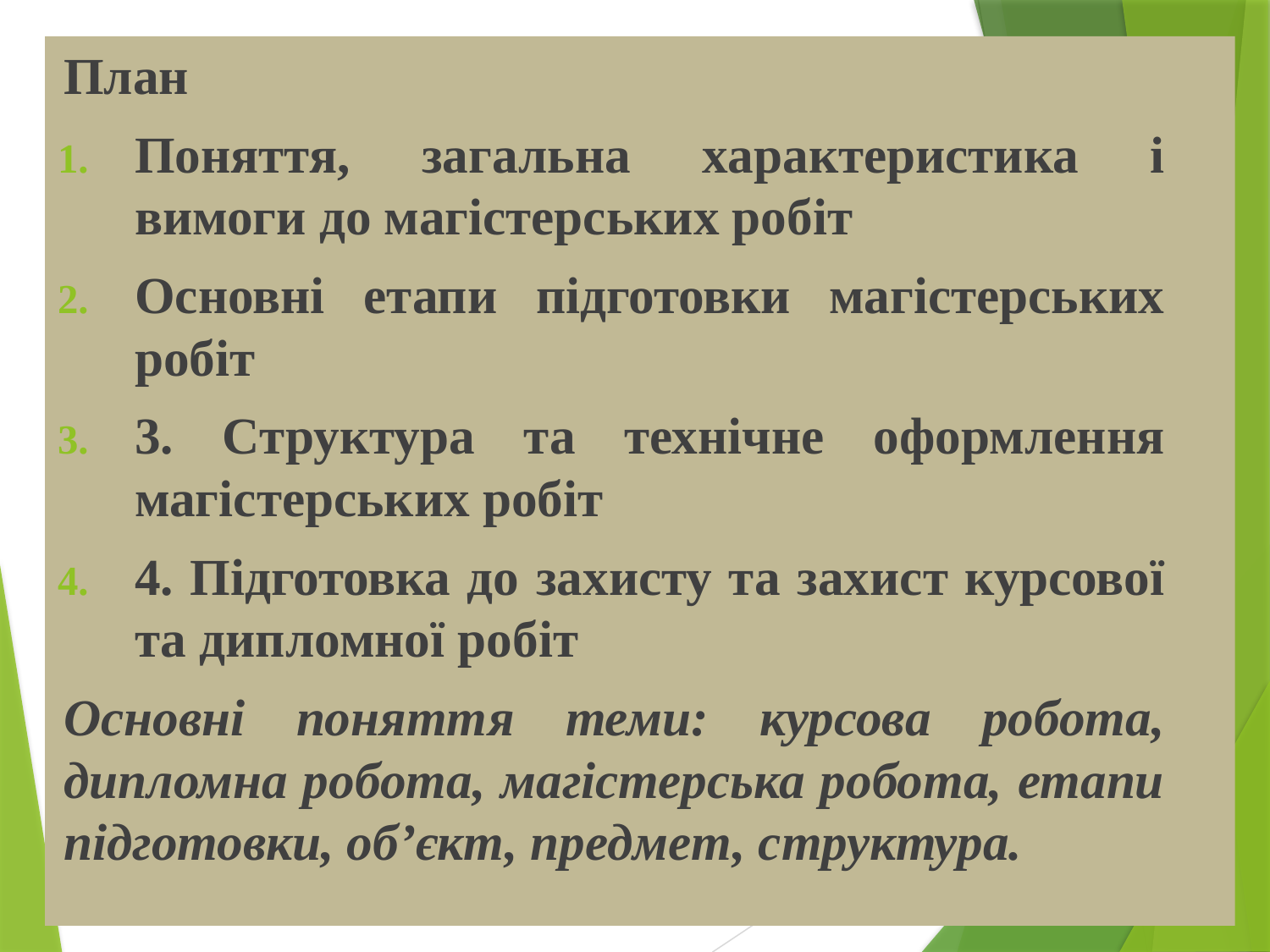

План
Поняття, загальна характеристика і вимоги до магістерських робіт
Основні етапи підготовки магістерських робіт
3. Структура та технічне оформлення магістерських робіт
4. Підготовка до захисту та захист курсової та дипломної робіт
Основні поняття теми: курсова робота, дипломна робота, магістерська робота, етапи підготовки, об’єкт, предмет, структура.